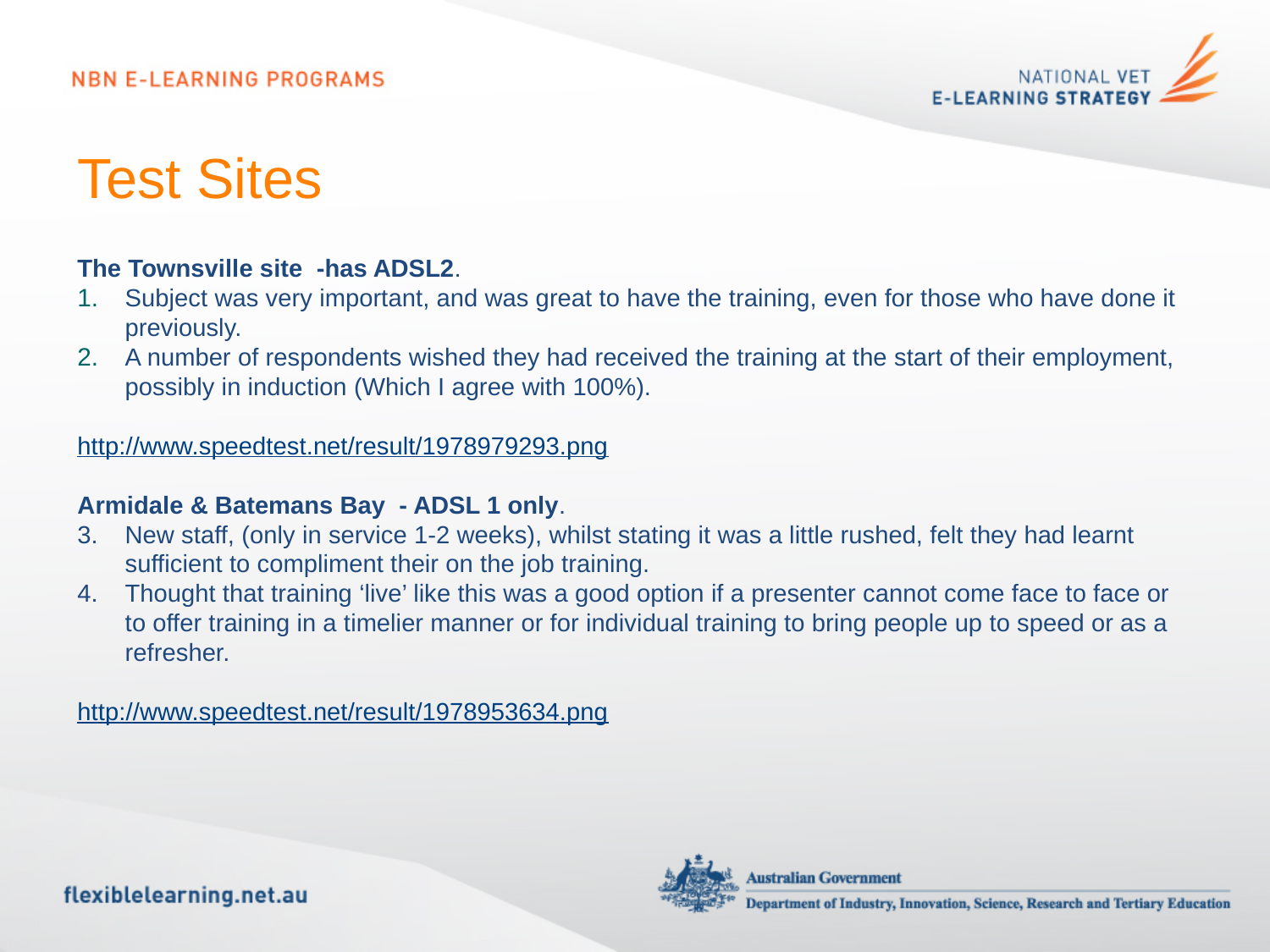

# Test Sites
The Townsville site  -has ADSL2.
Subject was very important, and was great to have the training, even for those who have done it previously.
A number of respondents wished they had received the training at the start of their employment, possibly in induction (Which I agree with 100%).

http://www.speedtest.net/result/1978979293.png

Armidale & Batemans Bay  - ADSL 1 only.
New staff, (only in service 1-2 weeks), whilst stating it was a little rushed, felt they had learnt sufficient to compliment their on the job training.
Thought that training ‘live’ like this was a good option if a presenter cannot come face to face or to offer training in a timelier manner or for individual training to bring people up to speed or as a refresher.

http://www.speedtest.net/result/1978953634.png